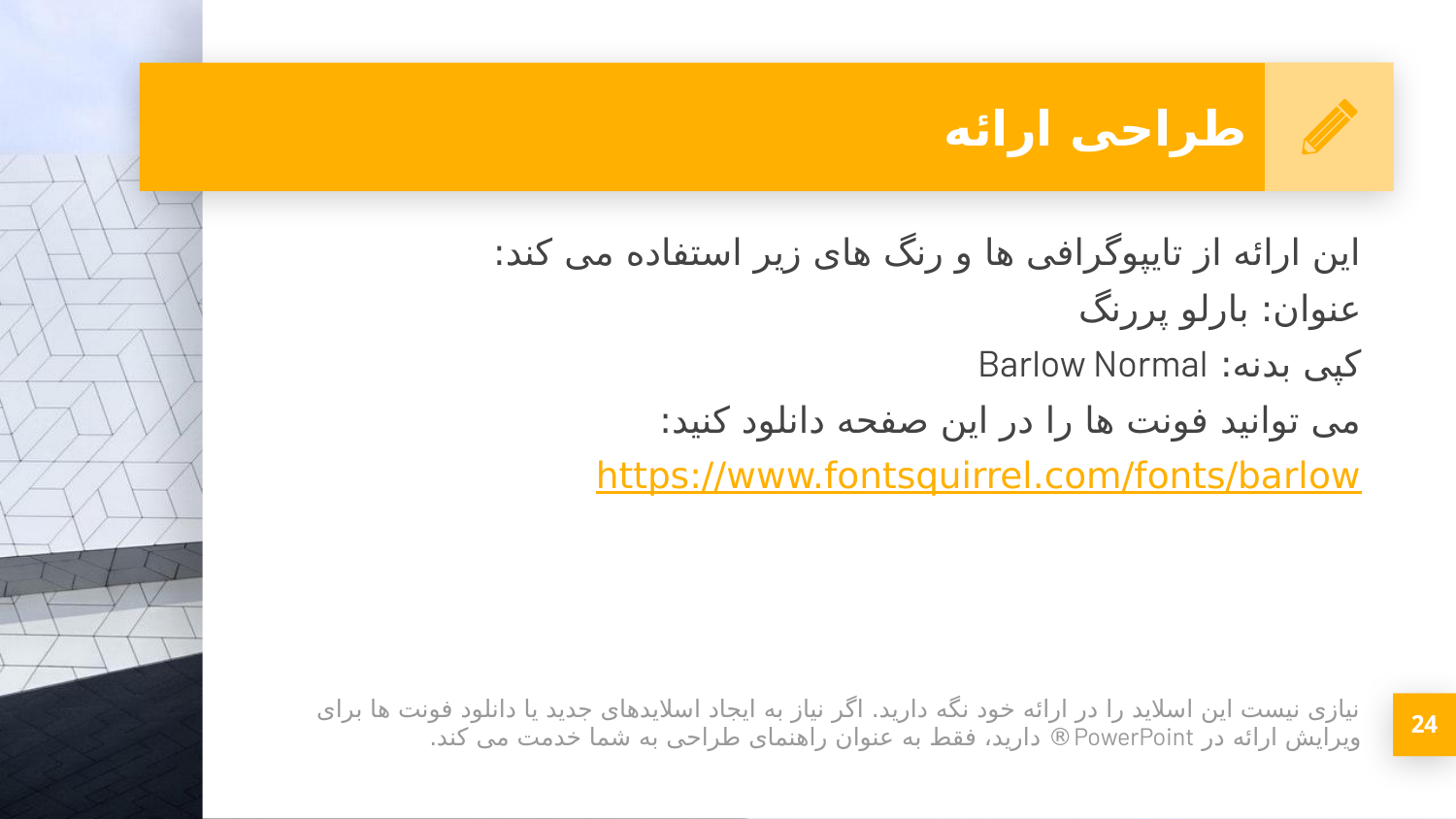

# طراحی ارائه

این ارائه از تایپوگرافی ها و رنگ های زیر استفاده می کند:
عنوان: بارلو پررنگ
کپی بدنه: Barlow Normal
می توانید فونت ها را در این صفحه دانلود کنید:
https://www.fontsquirrel.com/fonts/barlow

نیازی نیست این اسلاید را در ارائه خود نگه دارید. اگر نیاز به ایجاد اسلایدهای جدید یا دانلود فونت ها برای ویرایش ارائه در PowerPoint® دارید، فقط به عنوان راهنمای طراحی به شما خدمت می کند.

24